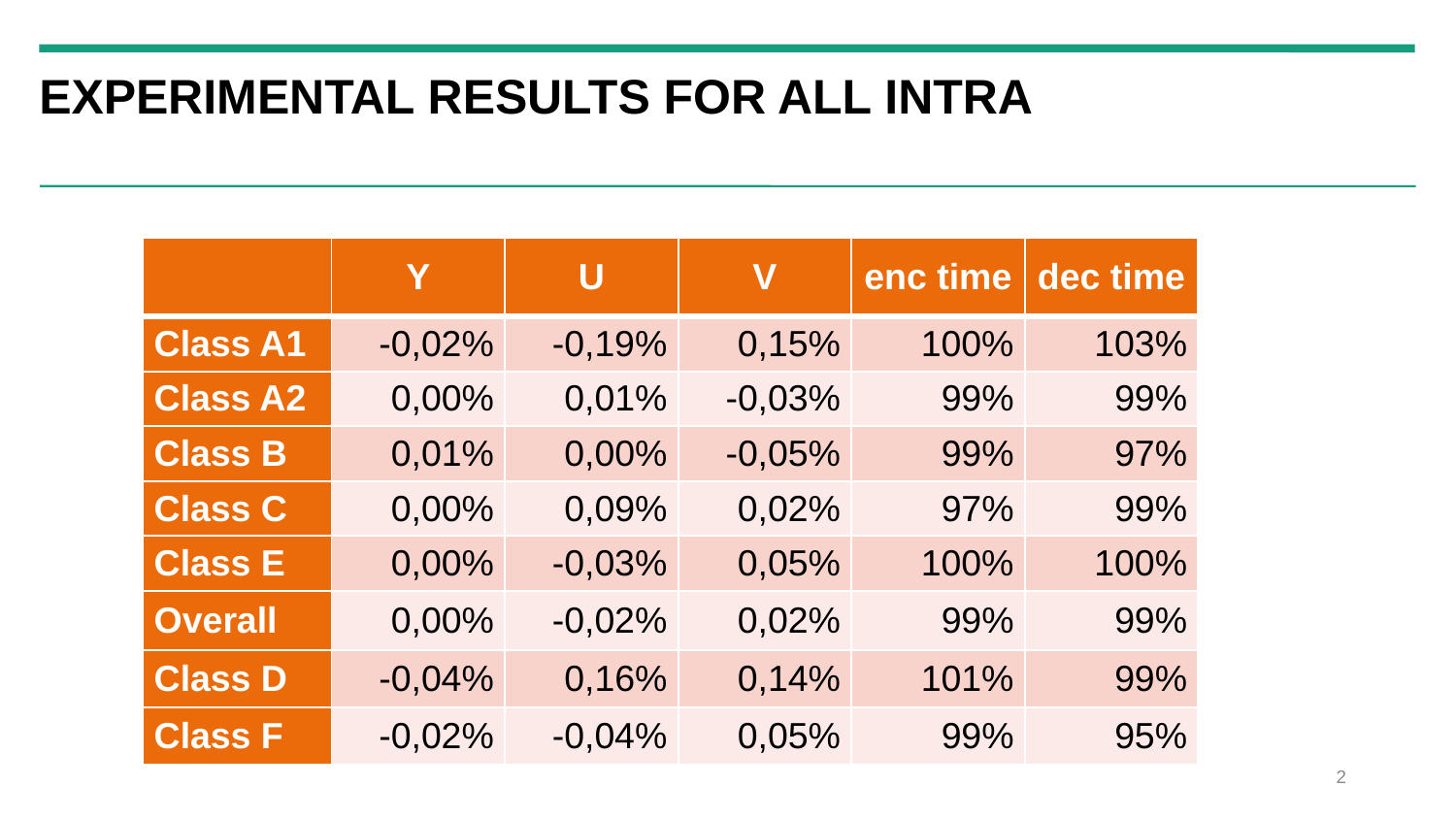

# ExperIMEntal results for All Intra

|  | Y | U | V | enc time | dec time |
| --- | --- | --- | --- | --- | --- |
| Class A1 | -0,02% | -0,19% | 0,15% | 100% | 103% |
| Class A2 | 0,00% | 0,01% | -0,03% | 99% | 99% |
| Class B | 0,01% | 0,00% | -0,05% | 99% | 97% |
| Class C | 0,00% | 0,09% | 0,02% | 97% | 99% |
| Class E | 0,00% | -0,03% | 0,05% | 100% | 100% |
| Overall | 0,00% | -0,02% | 0,02% | 99% | 99% |
| Class D | -0,04% | 0,16% | 0,14% | 101% | 99% |
| Class F | -0,02% | -0,04% | 0,05% | 99% | 95% |
2